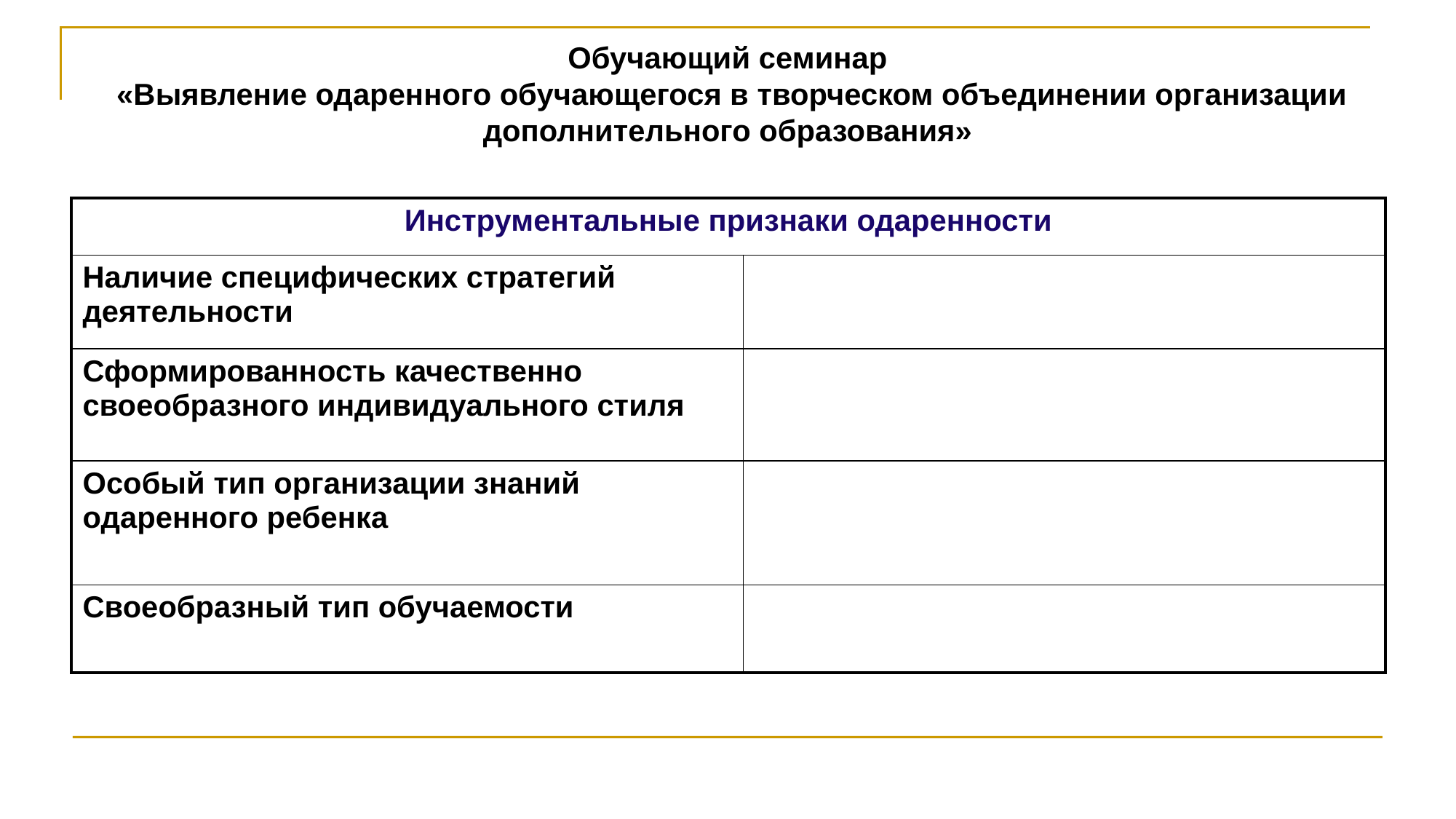

Обучающий семинар
 «Выявление одаренного обучающегося в творческом объединении организации дополнительного образования»

| Инструментальные признаки одаренности |  |
| --- | --- |
| Наличие специфических стратегий деятельности |  |
| Сформированность качественно своеобразного индивидуального стиля |  |
| Особый тип организации знаний одаренного ребенка |  |
| Своеобразный тип обучаемости |  |